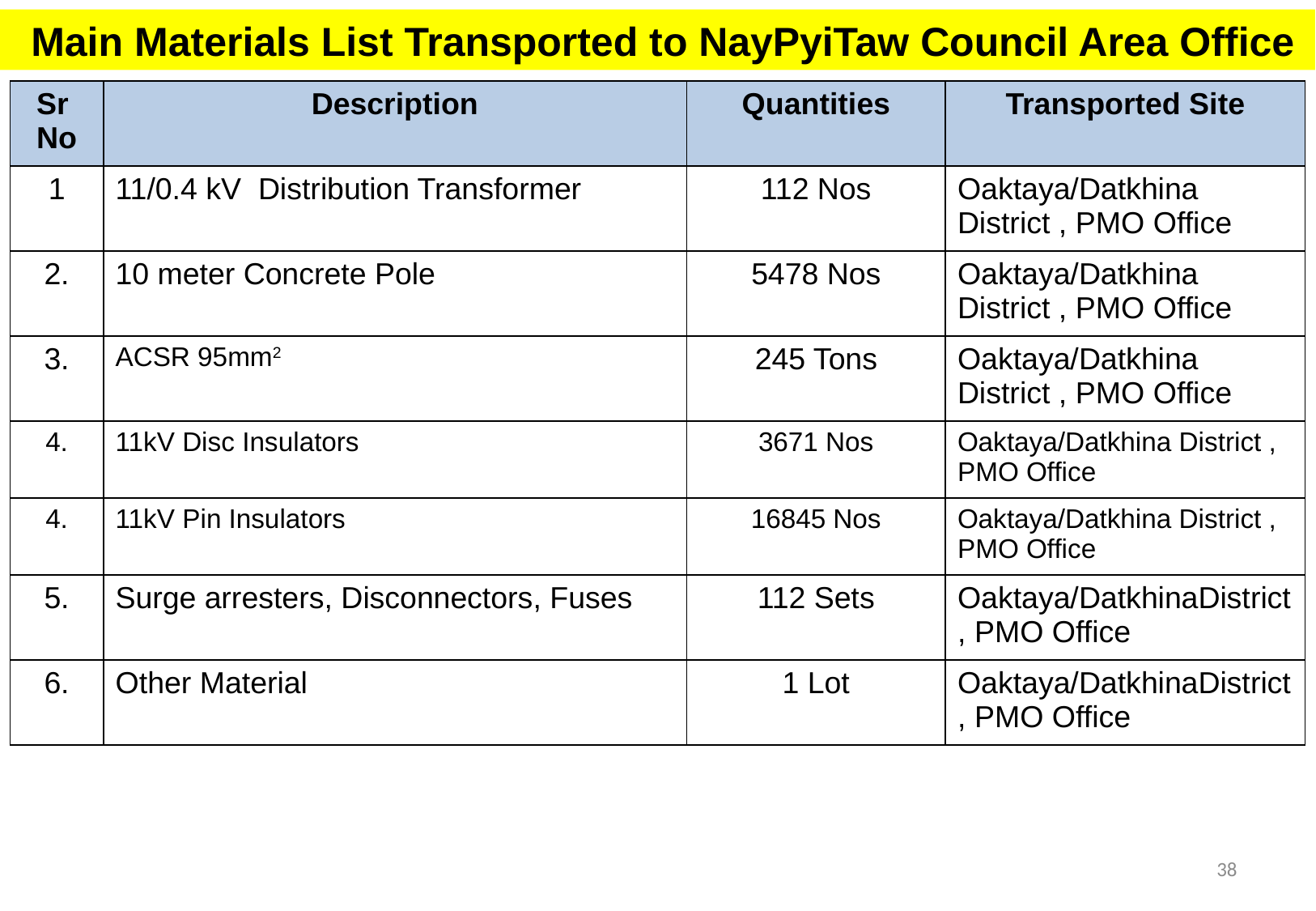

Main Materials List Transported to NayPyiTaw Council Area Office
| Sr No | Description | Quantities | Transported Site |
| --- | --- | --- | --- |
| 1 | 11/0.4 kV Distribution Transformer | 112 Nos | Oaktaya/Datkhina District , PMO Office |
| 2. | 10 meter Concrete Pole | 5478 Nos | Oaktaya/Datkhina District , PMO Office |
| 3. | ACSR 95mm2 | 245 Tons | Oaktaya/Datkhina District , PMO Office |
| 4. | 11kV Disc Insulators | 3671 Nos | Oaktaya/Datkhina District , PMO Office |
| 4. | 11kV Pin Insulators | 16845 Nos | Oaktaya/Datkhina District , PMO Office |
| 5. | Surge arresters, Disconnectors, Fuses | 112 Sets | Oaktaya/DatkhinaDistrict , PMO Office |
| 6. | Other Material | 1 Lot | Oaktaya/DatkhinaDistrict , PMO Office |
38